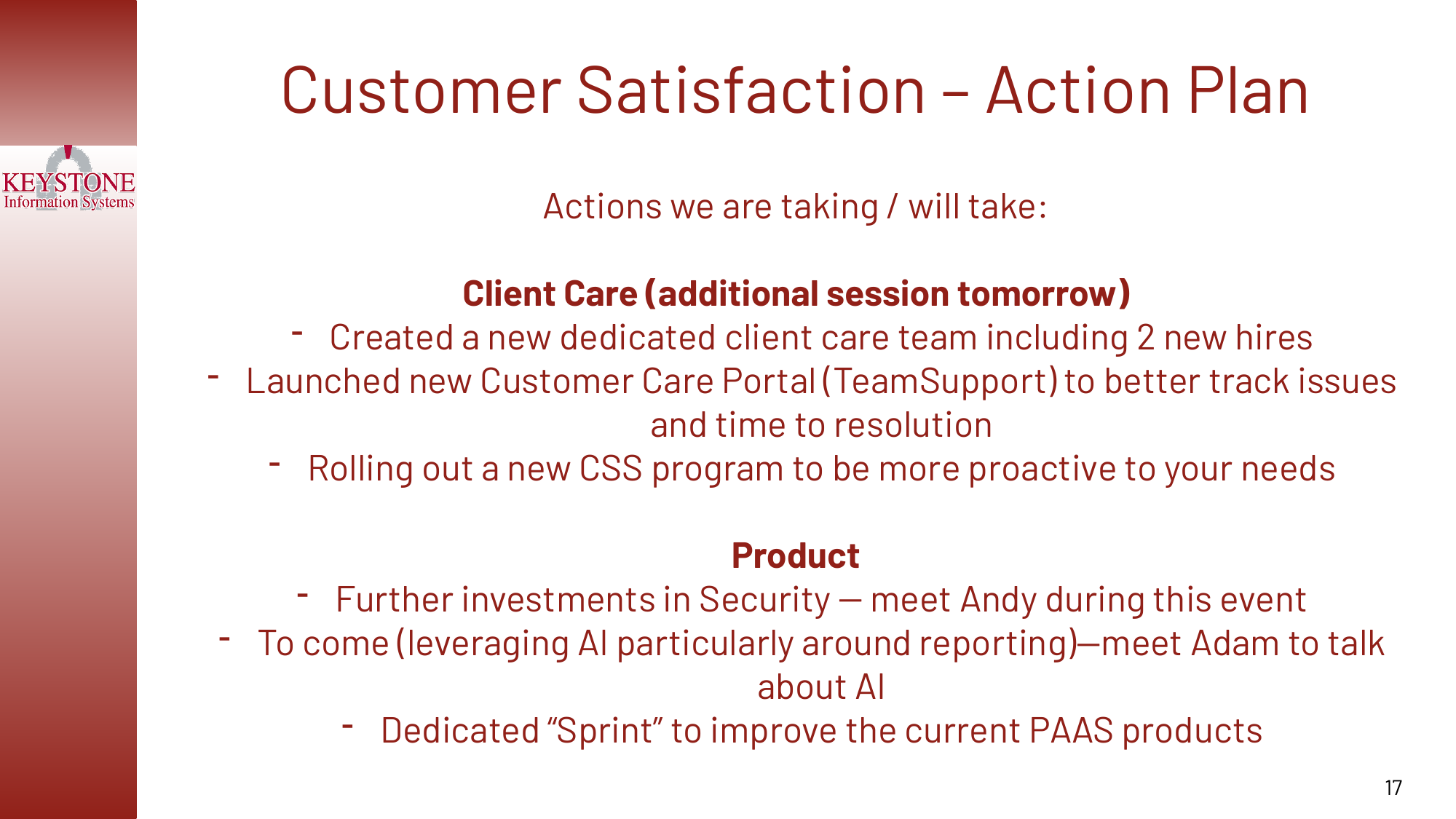

Customer Satisfaction – Action Plan
Actions we are taking / will take:

Client Care (additional session tomorrow)
Created a new dedicated client care team including 2 new hires
Launched new Customer Care Portal (TeamSupport) to better track issues and time to resolution
Rolling out a new CSS program to be more proactive to your needs
Product
Further investments in Security -- meet Andy during this event
To come (leveraging AI particularly around reporting)—meet Adam to talk about AI
Dedicated “Sprint” to improve the current PAAS products
17